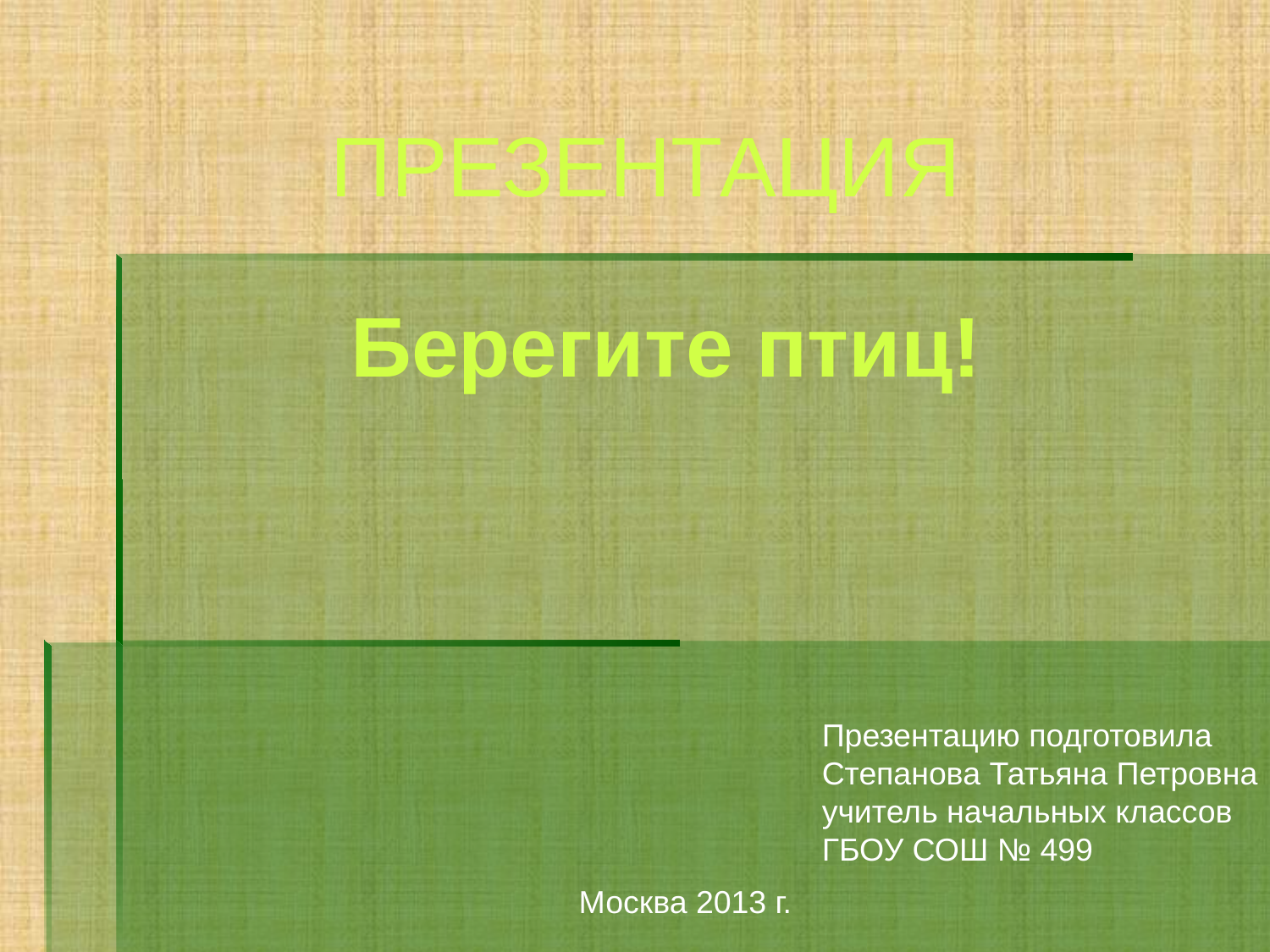

ПРЕЗЕНТАЦИЯ
Берегите птиц!
Презентацию подготовила
Степанова Татьяна Петровна
учитель начальных классов
ГБОУ СОШ № 499
Москва 2013 г.